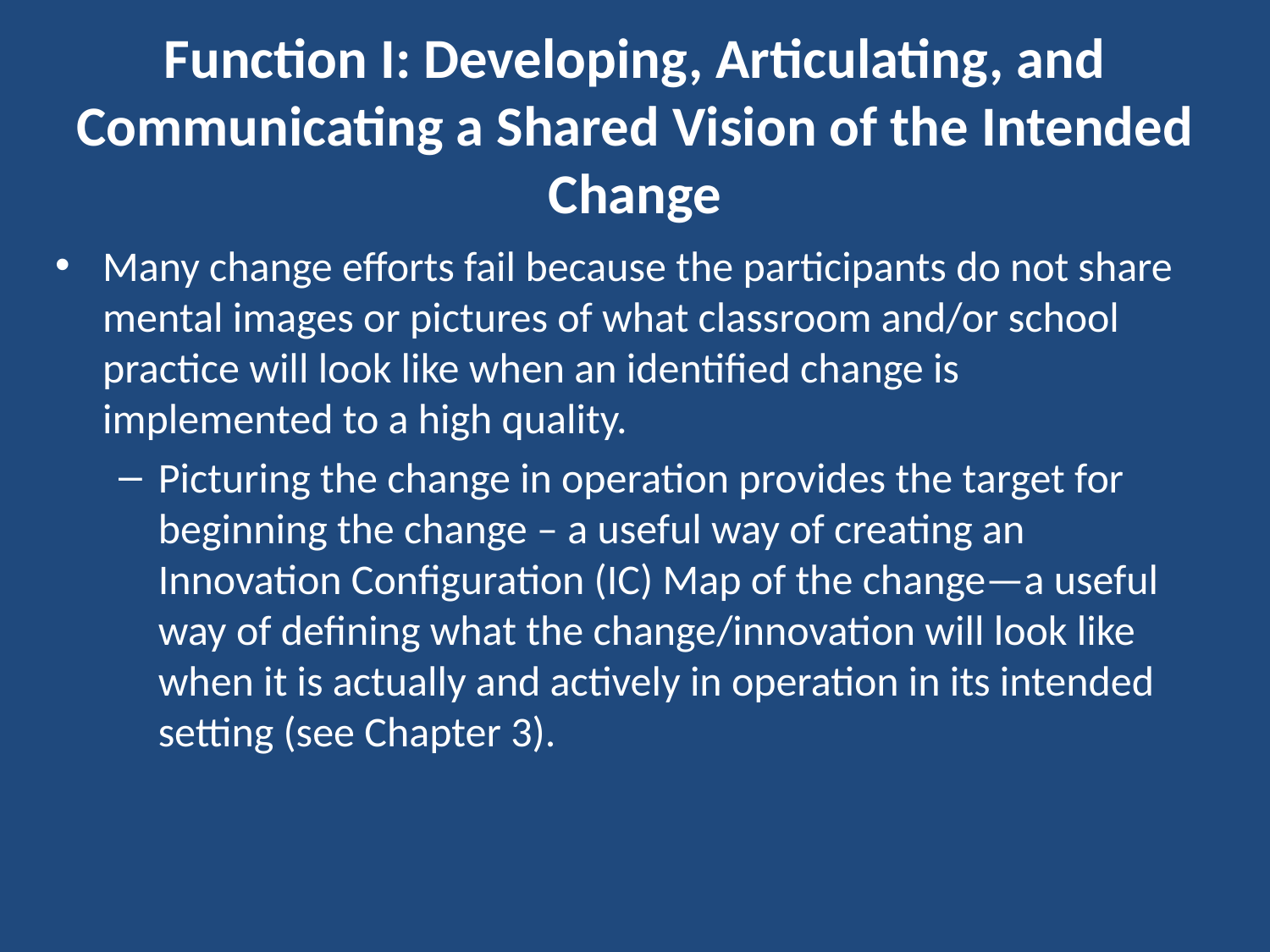

# Function I: Developing, Articulating, and Communicating a Shared Vision of the Intended Change
Many change efforts fail because the participants do not share mental images or pictures of what classroom and/or school practice will look like when an identified change is implemented to a high quality.
Picturing the change in operation provides the target for beginning the change – a useful way of creating an Innovation Configuration (IC) Map of the change—a useful way of defining what the change/innovation will look like when it is actually and actively in operation in its intended setting (see Chapter 3).